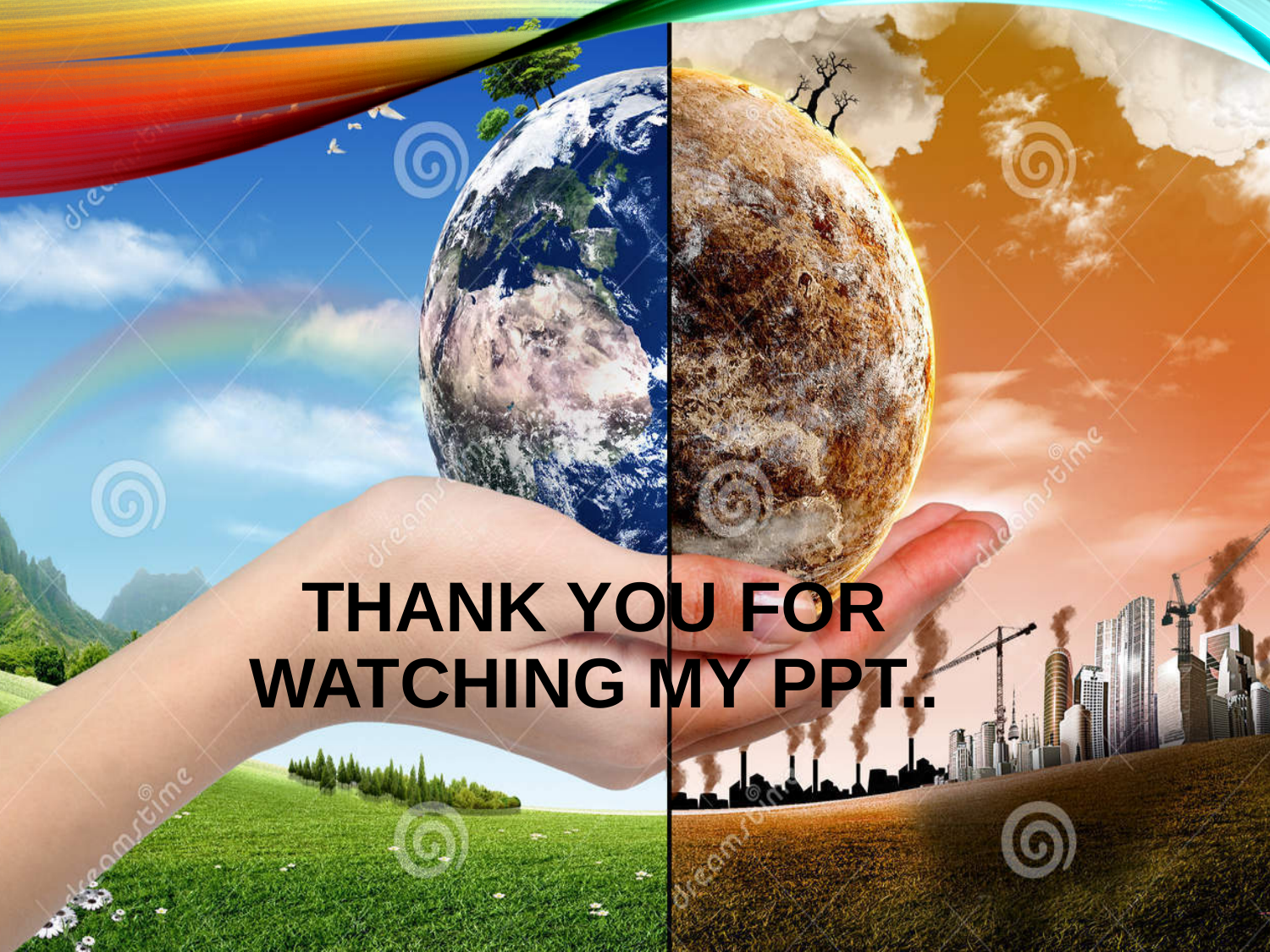

# Thank you for watching my ppt..